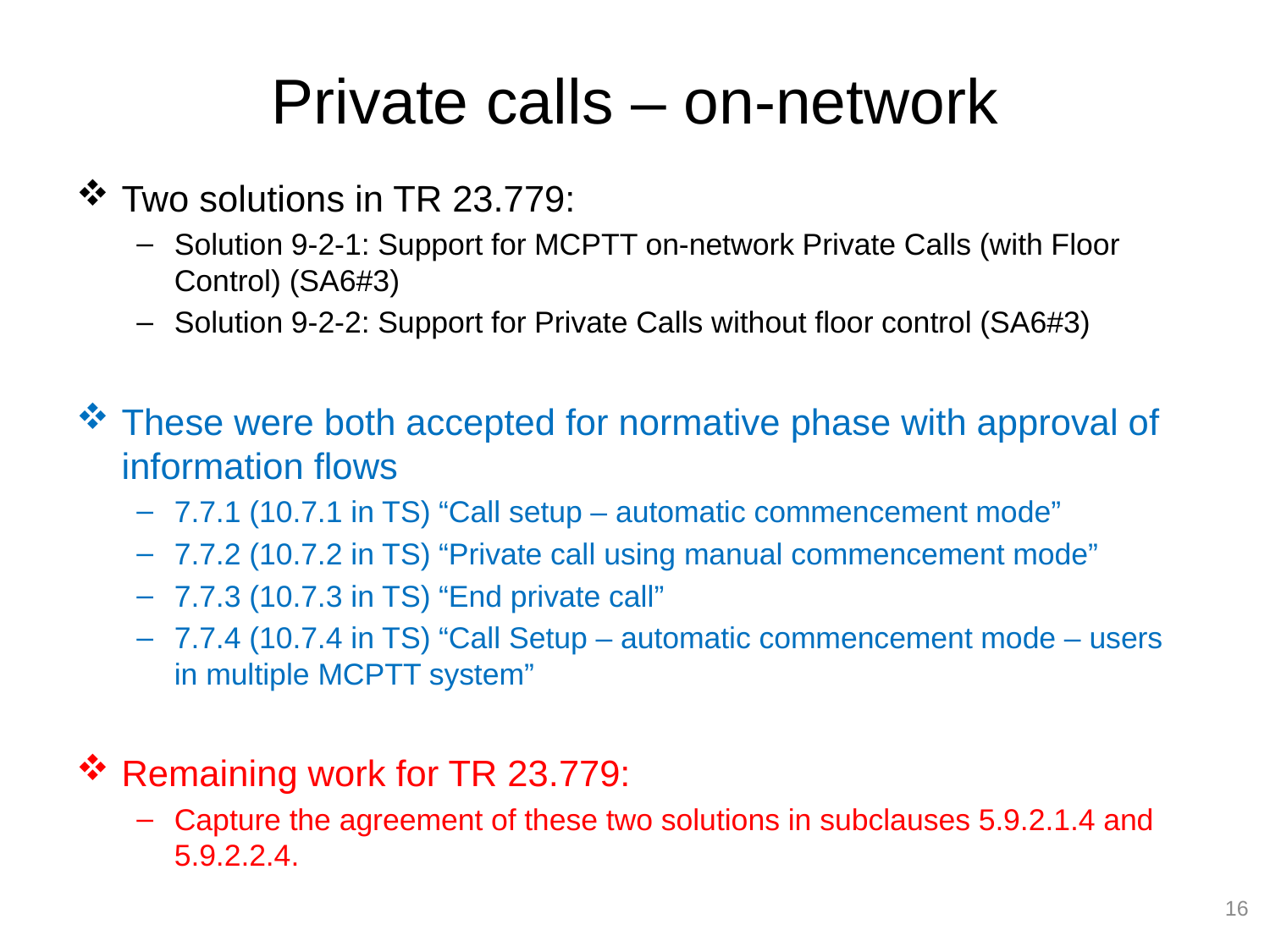

# Private calls – on-network
Two solutions in TR 23.779:
Solution 9-2-1: Support for MCPTT on-network Private Calls (with Floor Control) (SA6#3)
Solution 9-2-2: Support for Private Calls without floor control (SA6#3)

These were both accepted for normative phase with approval of information flows
7.7.1 (10.7.1 in TS) “Call setup – automatic commencement mode”
7.7.2 (10.7.2 in TS) “Private call using manual commencement mode”
7.7.3 (10.7.3 in TS) “End private call”
7.7.4 (10.7.4 in TS) “Call Setup – automatic commencement mode – users in multiple MCPTT system”

Remaining work for TR 23.779:
Capture the agreement of these two solutions in subclauses 5.9.2.1.4 and 5.9.2.2.4.
16